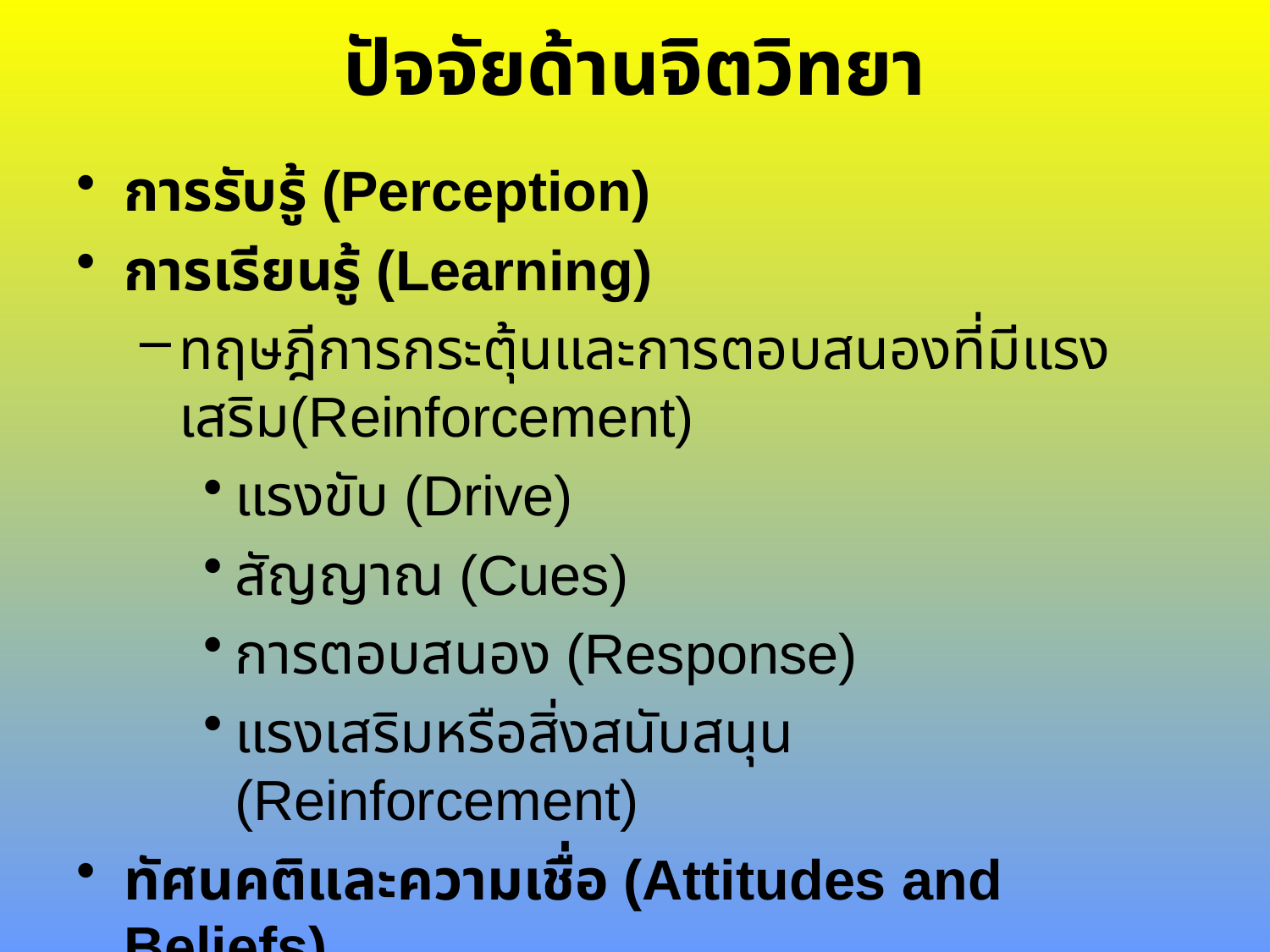

# ปัจจัยด้านจิตวิทยา
การรับรู้ (Perception)
การเรียนรู้ (Learning)
ทฤษฎีการกระตุ้นและการตอบสนองที่มีแรงเสริม(Reinforcement)
แรงขับ (Drive)
สัญญาณ (Cues)
การตอบสนอง (Response)
แรงเสริมหรือสิ่งสนับสนุน (Reinforcement)
ทัศนคติและความเชื่อ (Attitudes and Beliefs)